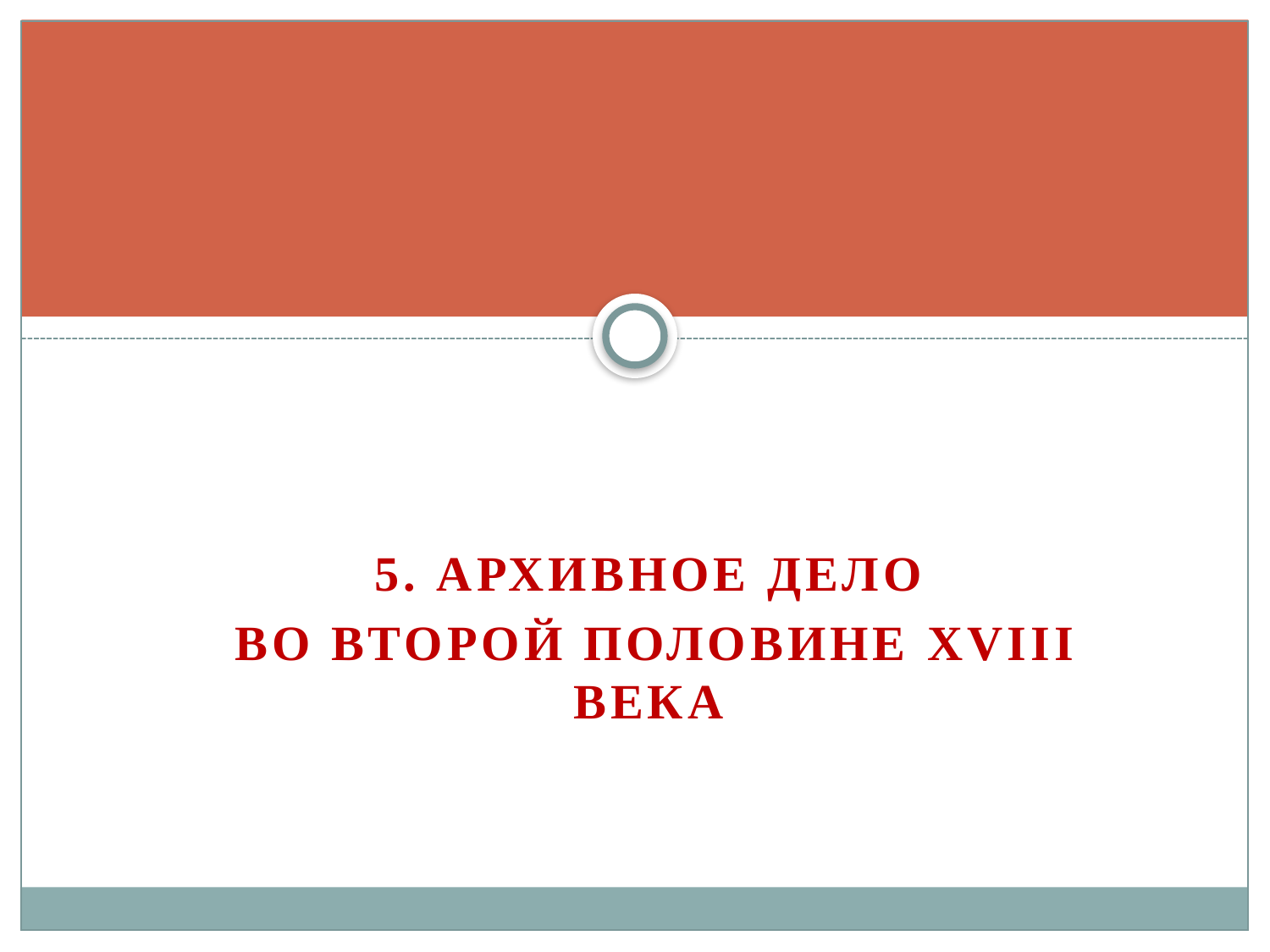

5. Архивное ДЕЛо
 во второй половине XVIII века